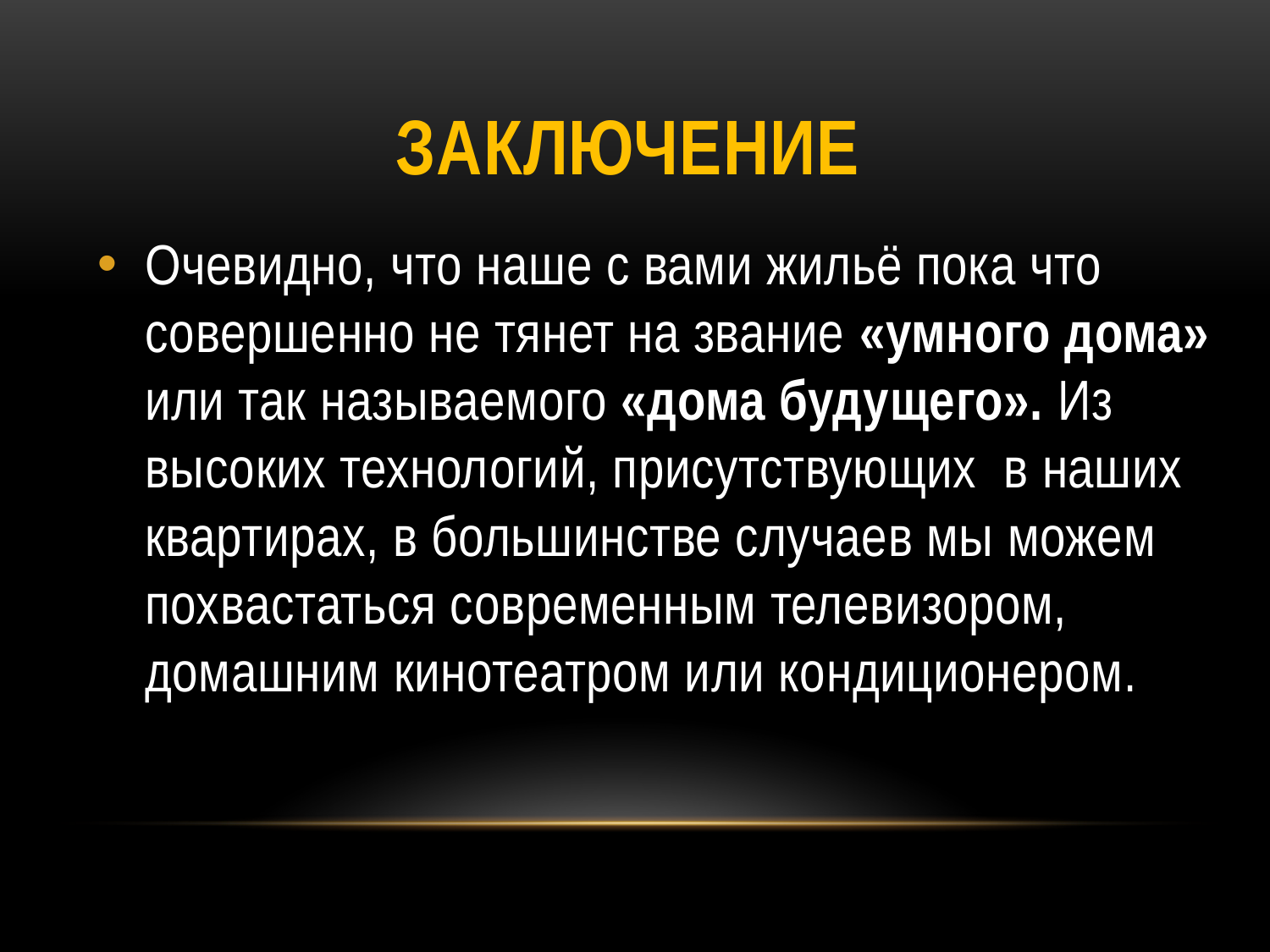

# Заключение
Очевидно, что наше с вами жильё пока что совершенно не тянет на звание «умного дома» или так называемого «дома будущего». Из высоких технологий, присутствующих  в наших квартирах, в большинстве случаев мы можем похвастаться современным телевизором, домашним кинотеатром или кондиционером.